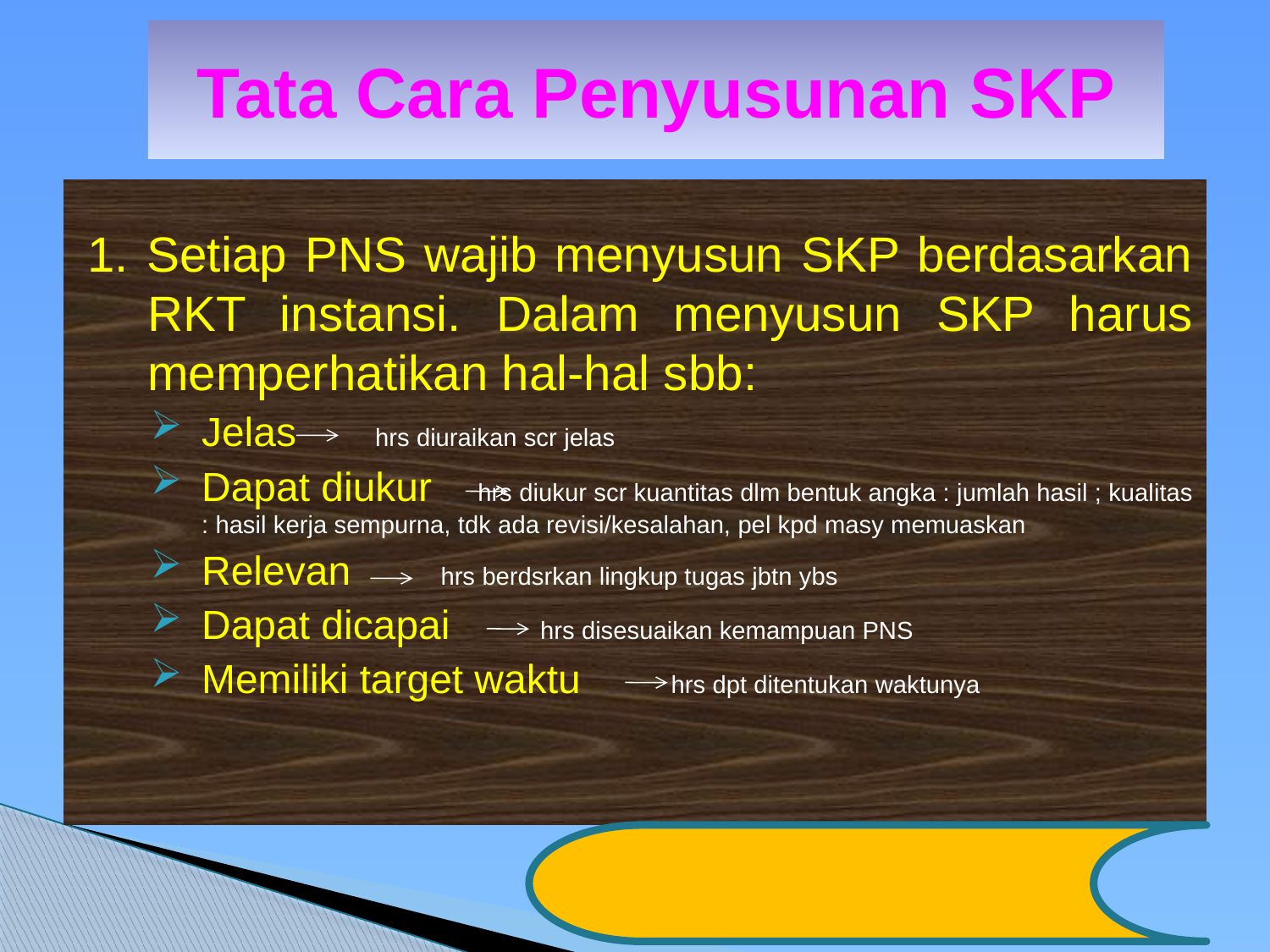

# Tata Cara Penyusunan SKP

1. Setiap PNS wajib menyusun SKP berdasarkan RKT instansi. Dalam menyusun SKP harus memperhatikan hal-hal sbb:
Jelas       hrs diuraikan scr jelas
Dapat diukur    hrs diukur scr kuantitas dlm bentuk angka : jumlah hasil ; kualitas : hasil kerja sempurna, tdk ada revisi/kesalahan, pel kpd masy memuaskan
Relevan        hrs berdsrkan lingkup tugas jbtn ybs
Dapat dicapai        hrs disesuaikan kemampuan PNS
Memiliki target waktu        hrs dpt ditentukan waktunya